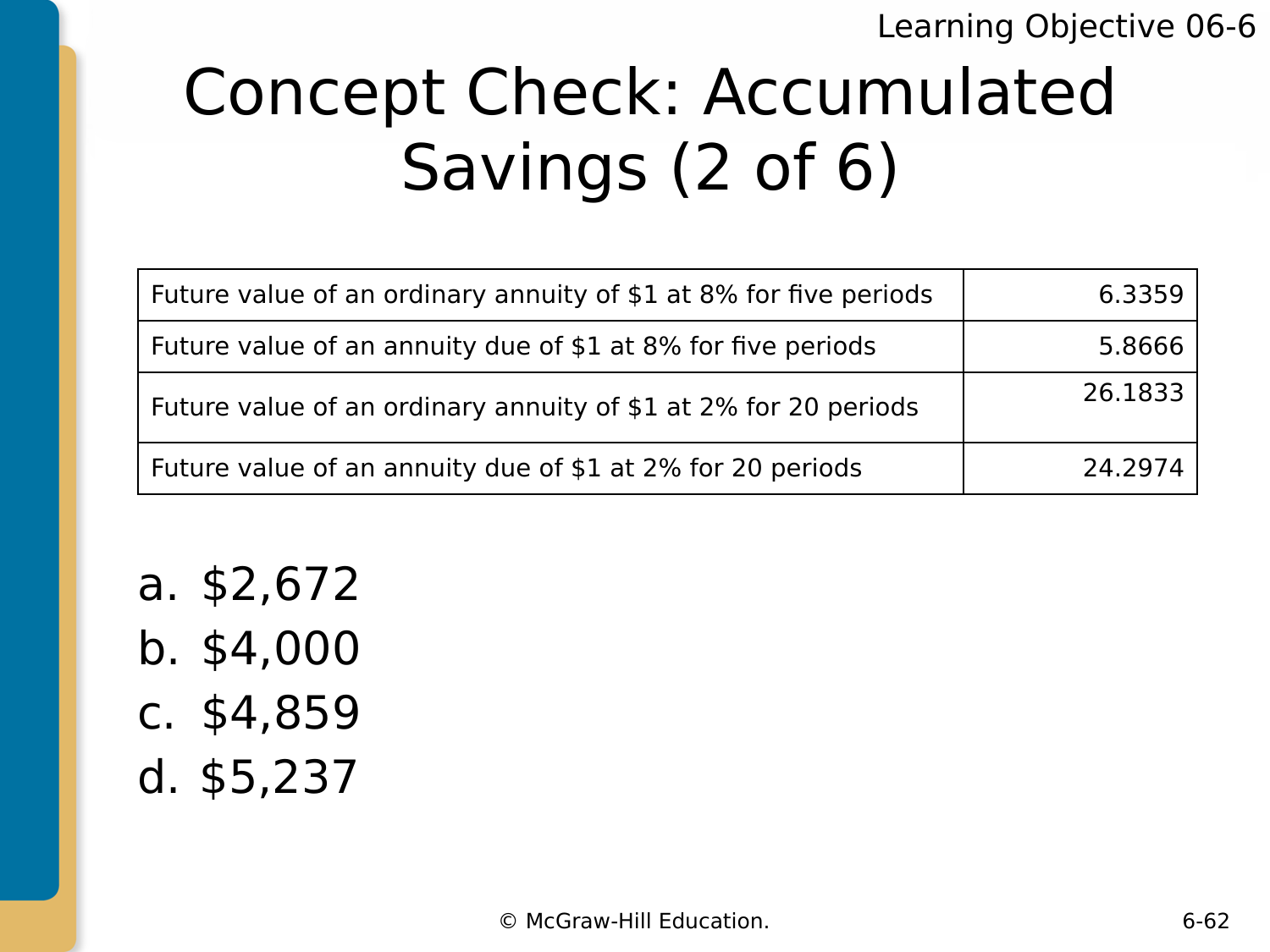

Learning Objective 06-6
# Concept Check: Accumulated Savings (2 of 6)
| Future value of an ordinary annuity of $1 at 8% for five periods | 6.3359 |
| --- | --- |
| Future value of an annuity due of $1 at 8% for five periods | 5.8666 |
| Future value of an ordinary annuity of $1 at 2% for 20 periods | 26.1833 |
| Future value of an annuity due of $1 at 2% for 20 periods | 24.2974 |
$2,672
$4,000
$4,859
 $5,237